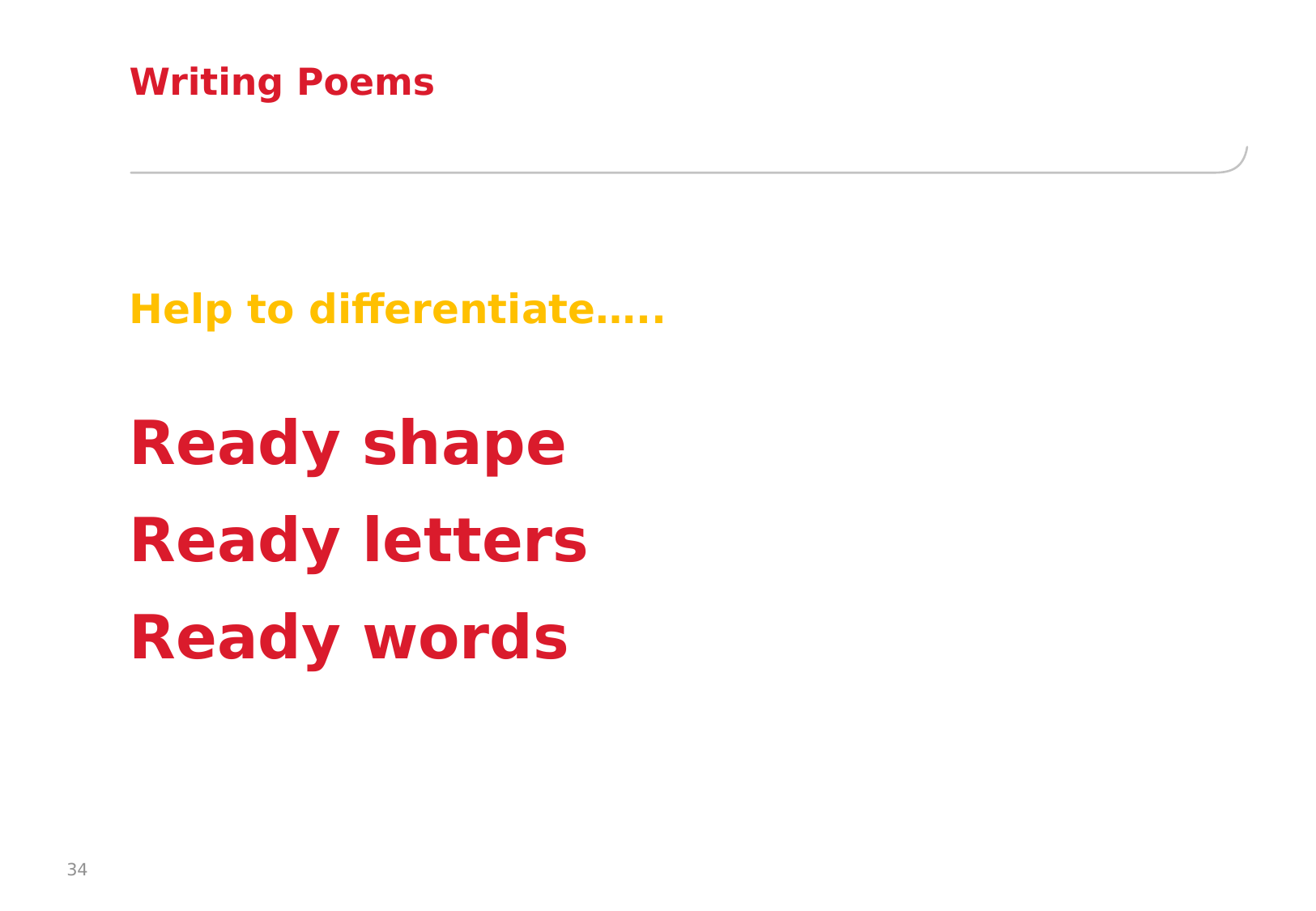

# Writing Poems

Help to differentiate…..

Ready shape
Ready letters
Ready words

34